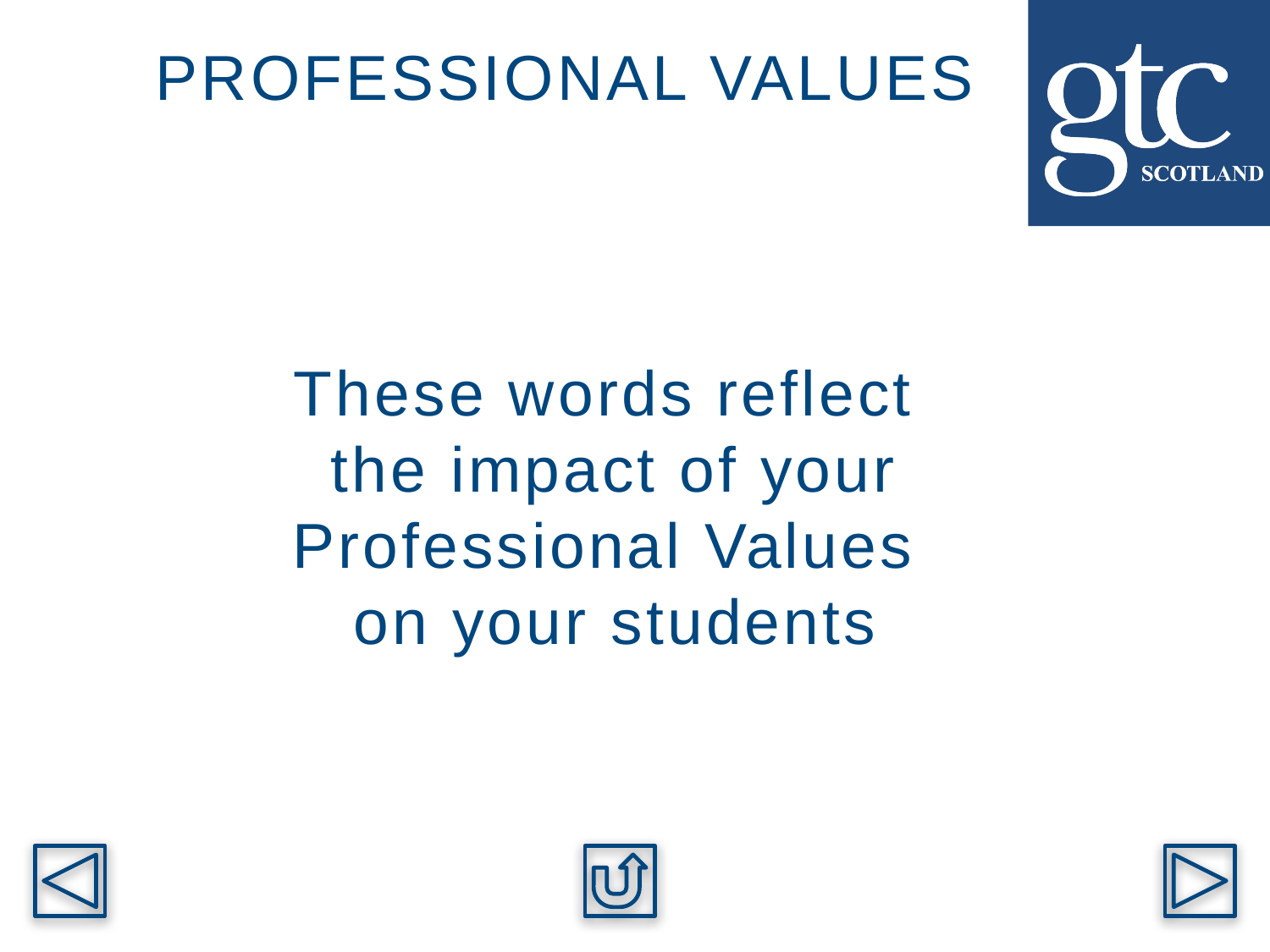

PROFESSIONAL VALUES
These words reflect
the impact of your Professional Values
on your students